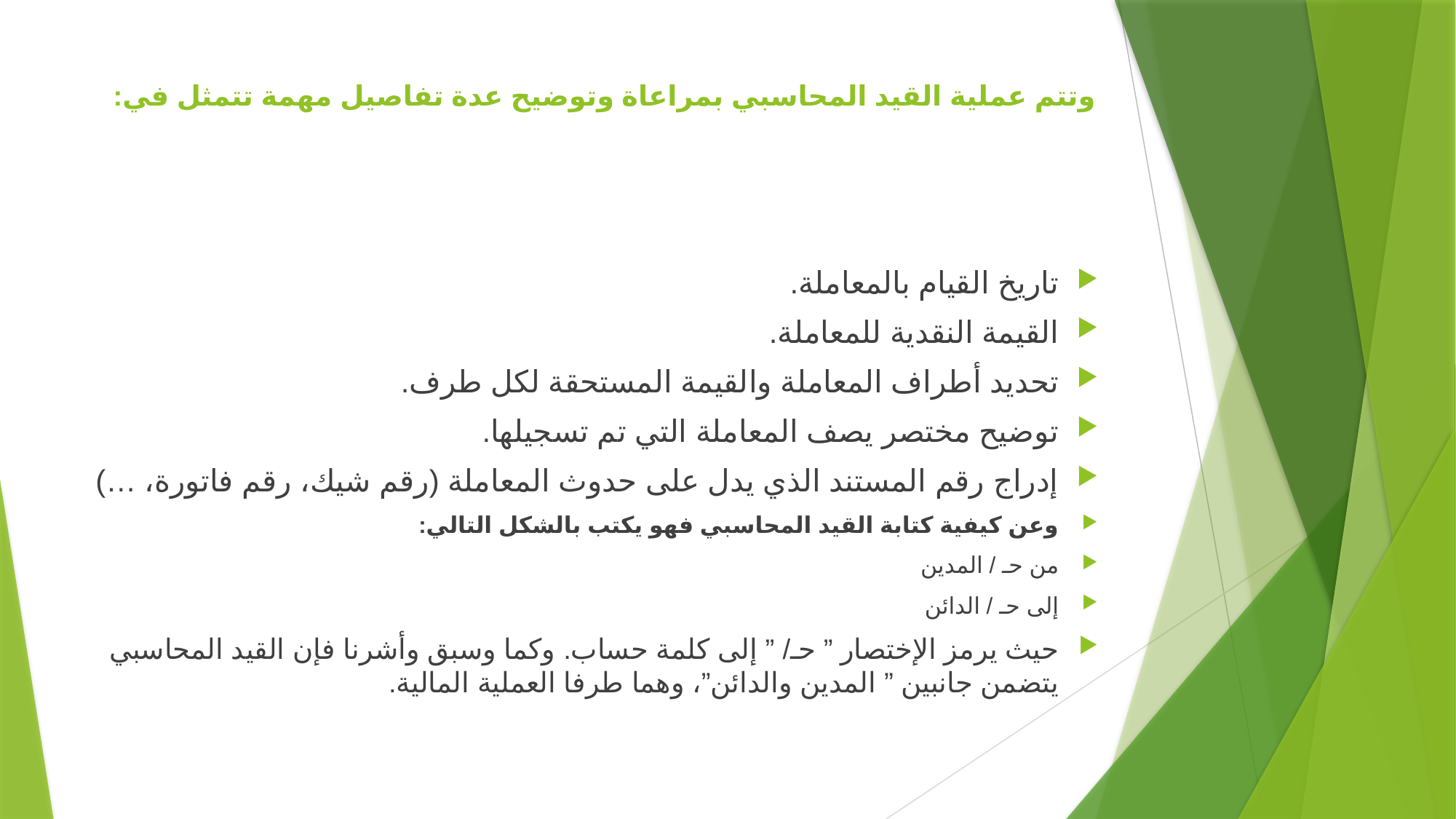

# وتتم عملية القيد المحاسبي بمراعاة وتوضيح عدة تفاصيل مهمة تتمثل في:
تاريخ القيام بالمعاملة.
القيمة النقدية للمعاملة.
تحديد أطراف المعاملة والقيمة المستحقة لكل طرف.
توضيح مختصر يصف المعاملة التي تم تسجيلها.
إدراج رقم المستند الذي يدل على حدوث المعاملة (رقم شيك، رقم فاتورة، …)
وعن كيفية كتابة القيد المحاسبي فهو يكتب بالشكل التالي:
من حـ / المدين
إلى حـ / الدائن
حيث يرمز الإختصار ” حـ/ ” إلى كلمة حساب. وكما وسبق وأشرنا فإن القيد المحاسبي يتضمن جانبين ” المدين والدائن”، وهما طرفا العملية المالية.